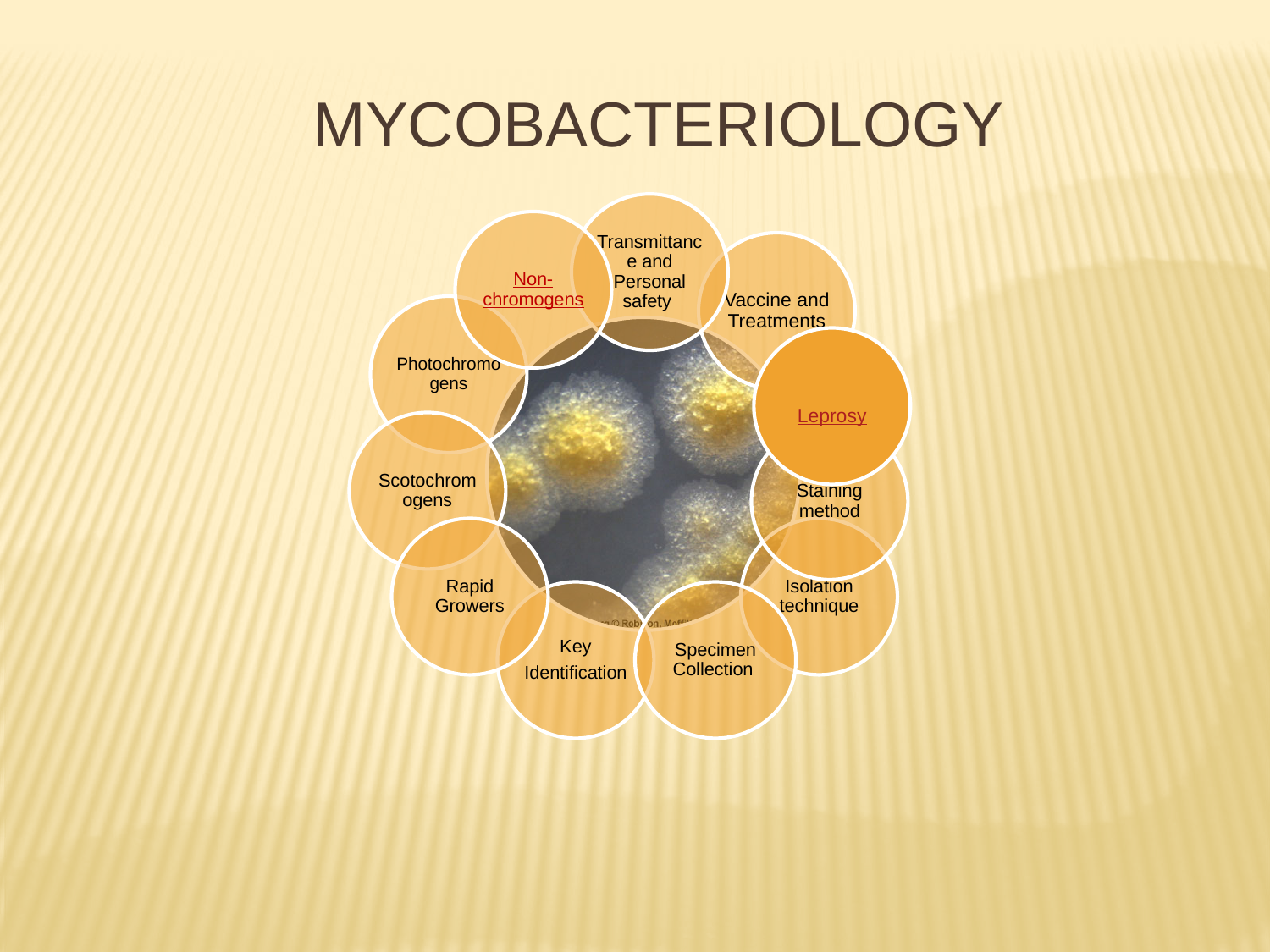

Mycobacteriology

Vaccine and Treatments
Key
Identification
Isolation technique
Staining method
Specimen Collection
Transmittance and Personal safety
Photochromogens
Scotochromogens
Rapid Growers
Non-chromogens

Leprosy